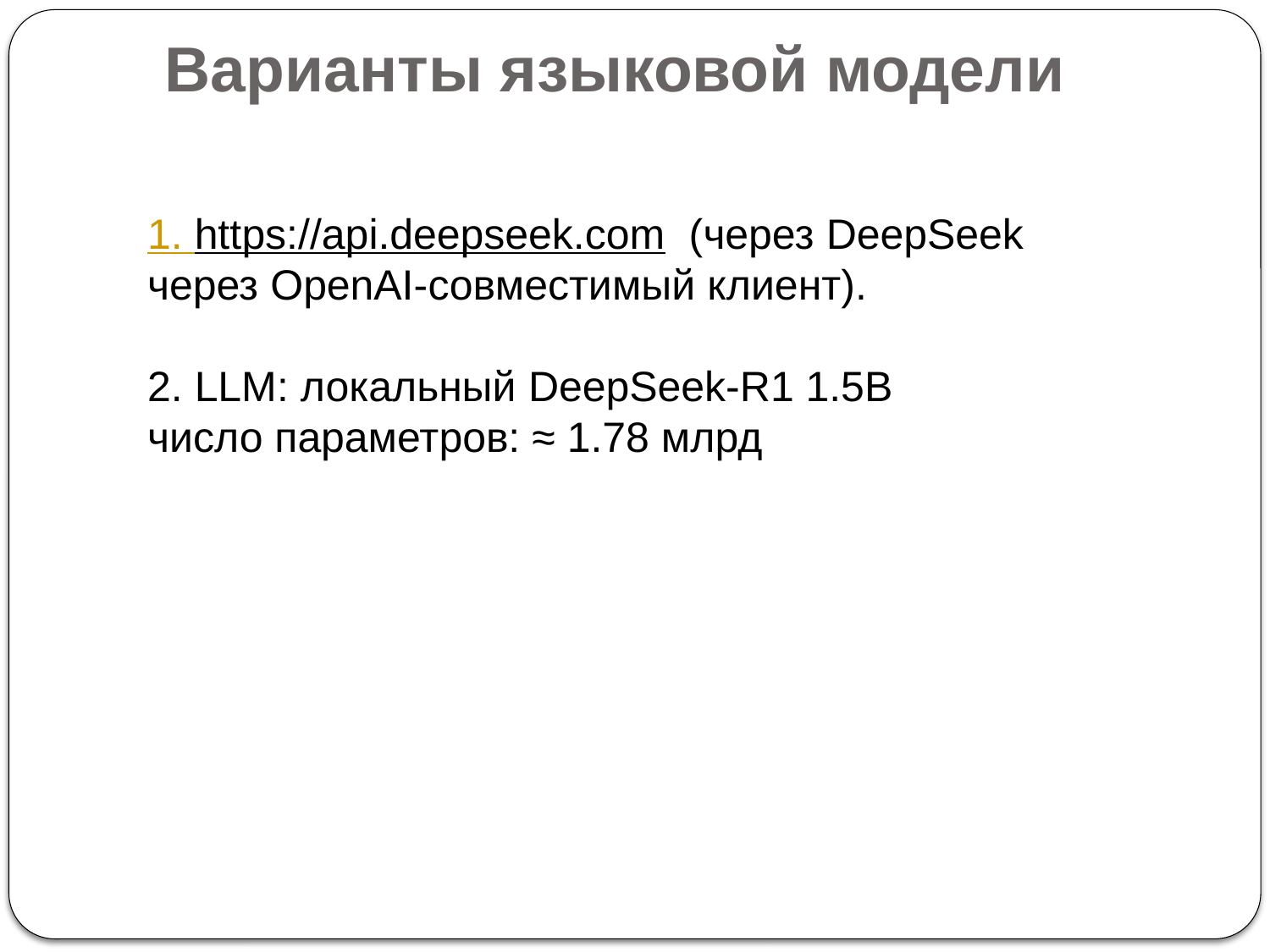

# Варианты языковой модели
1. https://api.deepseek.com  (через DeepSeek через OpenAI-совместимый клиент).

2. LLM: локальный DeepSeek-R1 1.5B
число параметров: ≈ 1.78 млрд